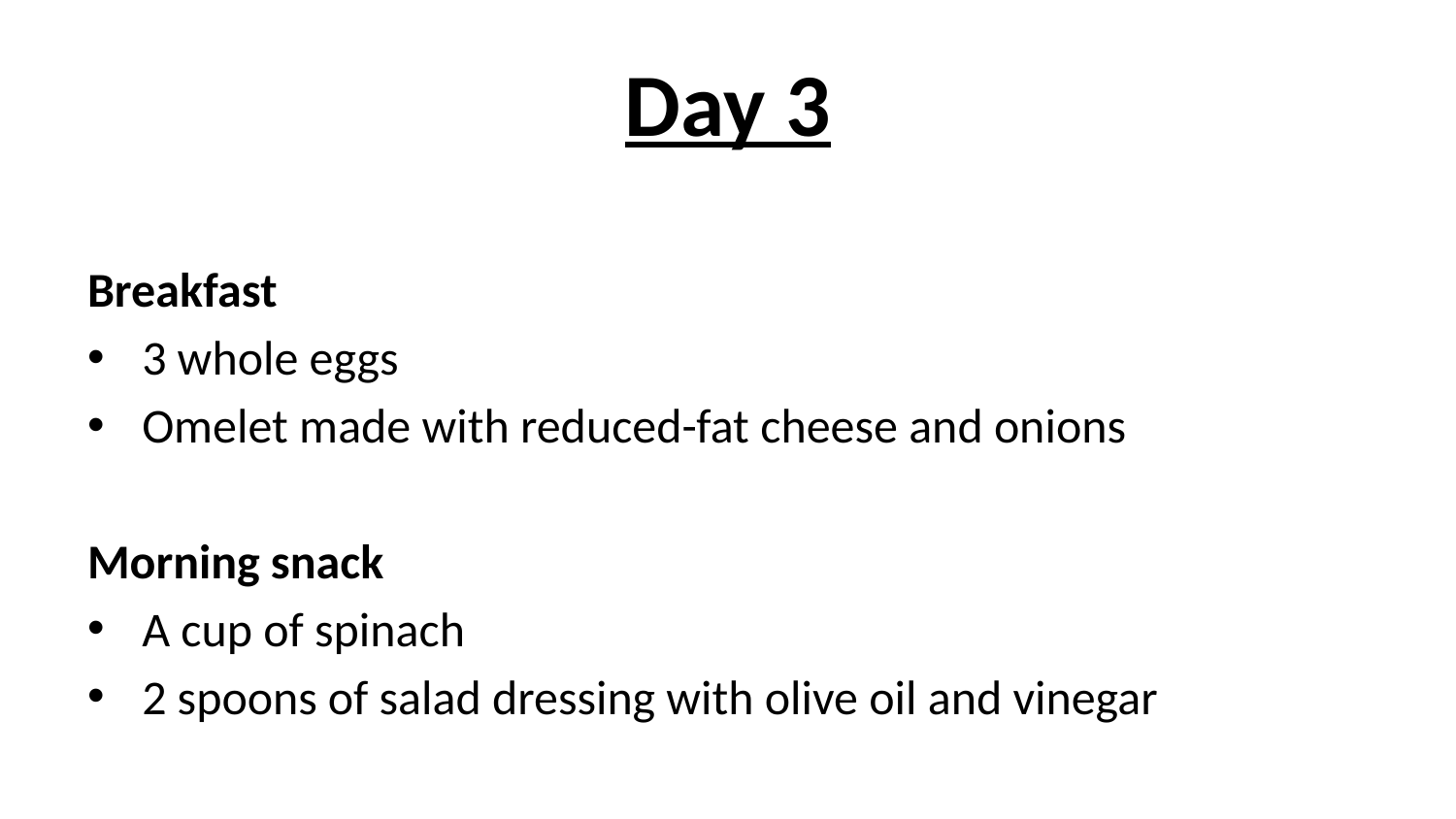

# Day 3
Breakfast
3 whole eggs
Omelet made with reduced-fat cheese and onions

Morning snack
A cup of spinach
2 spoons of salad dressing with olive oil and vinegar